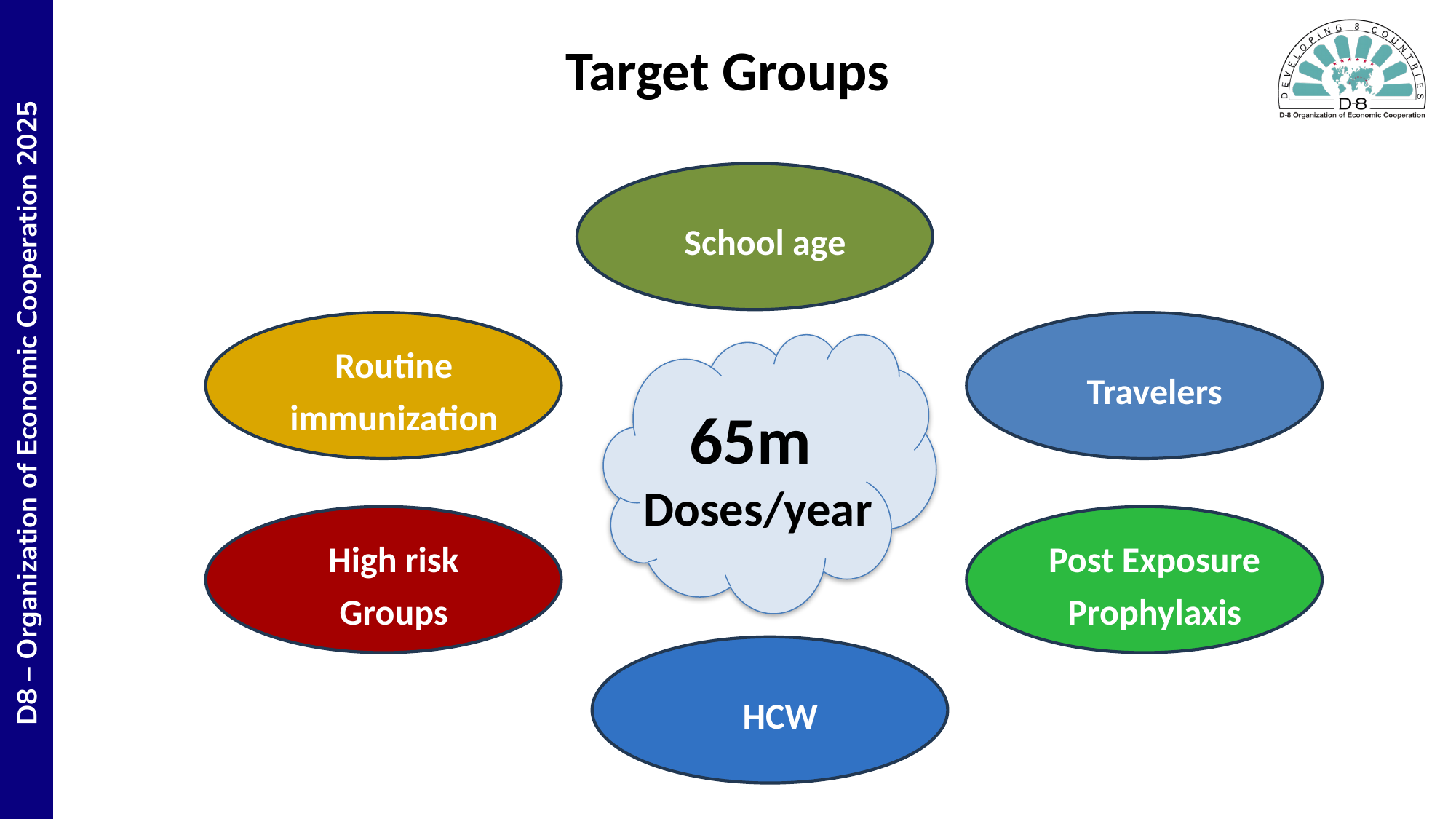

# Target Groups
School age
Routine immunization
Travelers
65m
Doses/year
High risk Groups
Post Exposure Prophylaxis
HCW